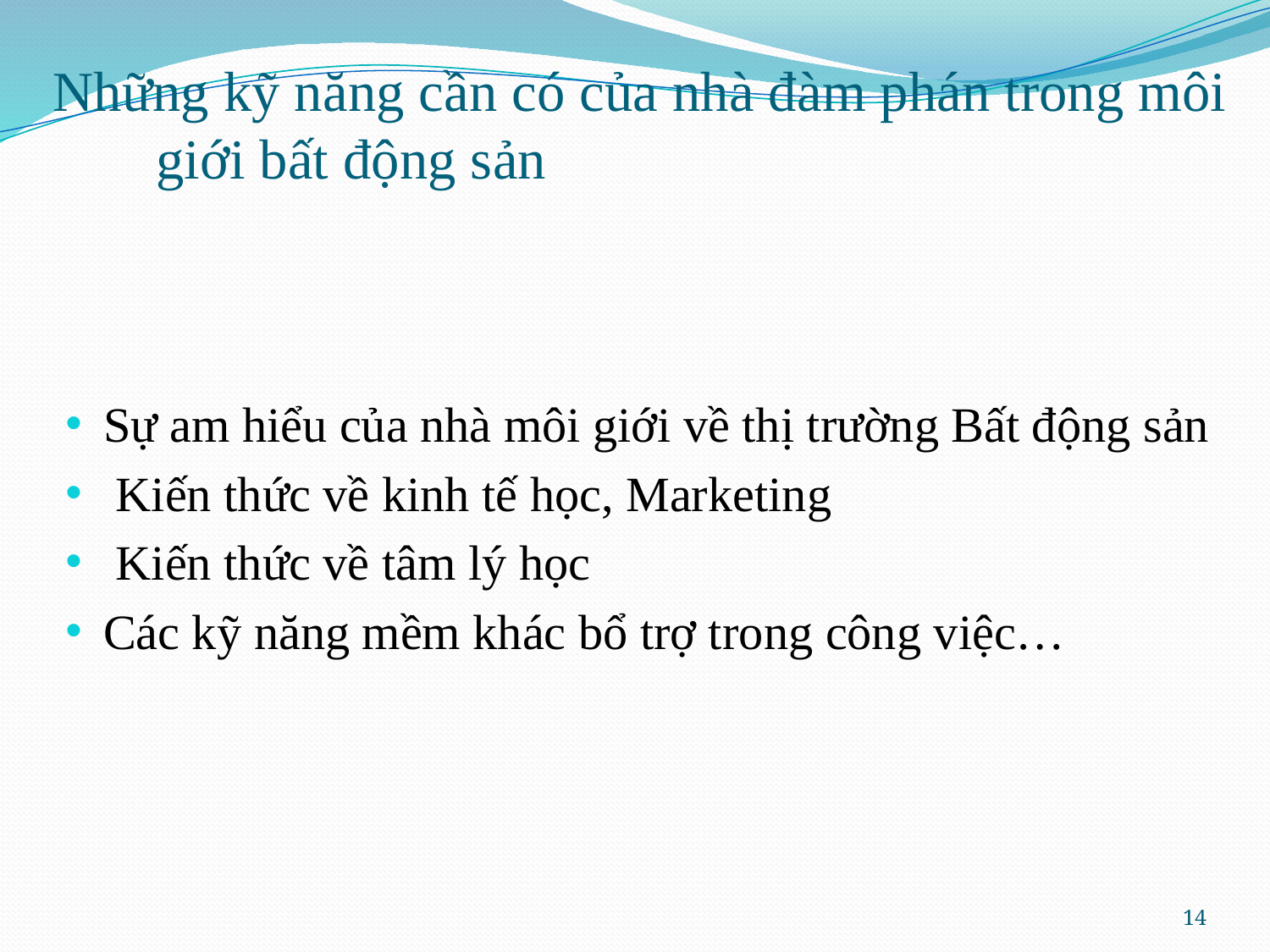

# Những kỹ năng cần có của nhà đàm phán trong môi giới bất động sản
Sự am hiểu của nhà môi giới về thị trường Bất động sản
 Kiến thức về kinh tế học, Marketing
 Kiến thức về tâm lý học
Các kỹ năng mềm khác bổ trợ trong công việc…

14